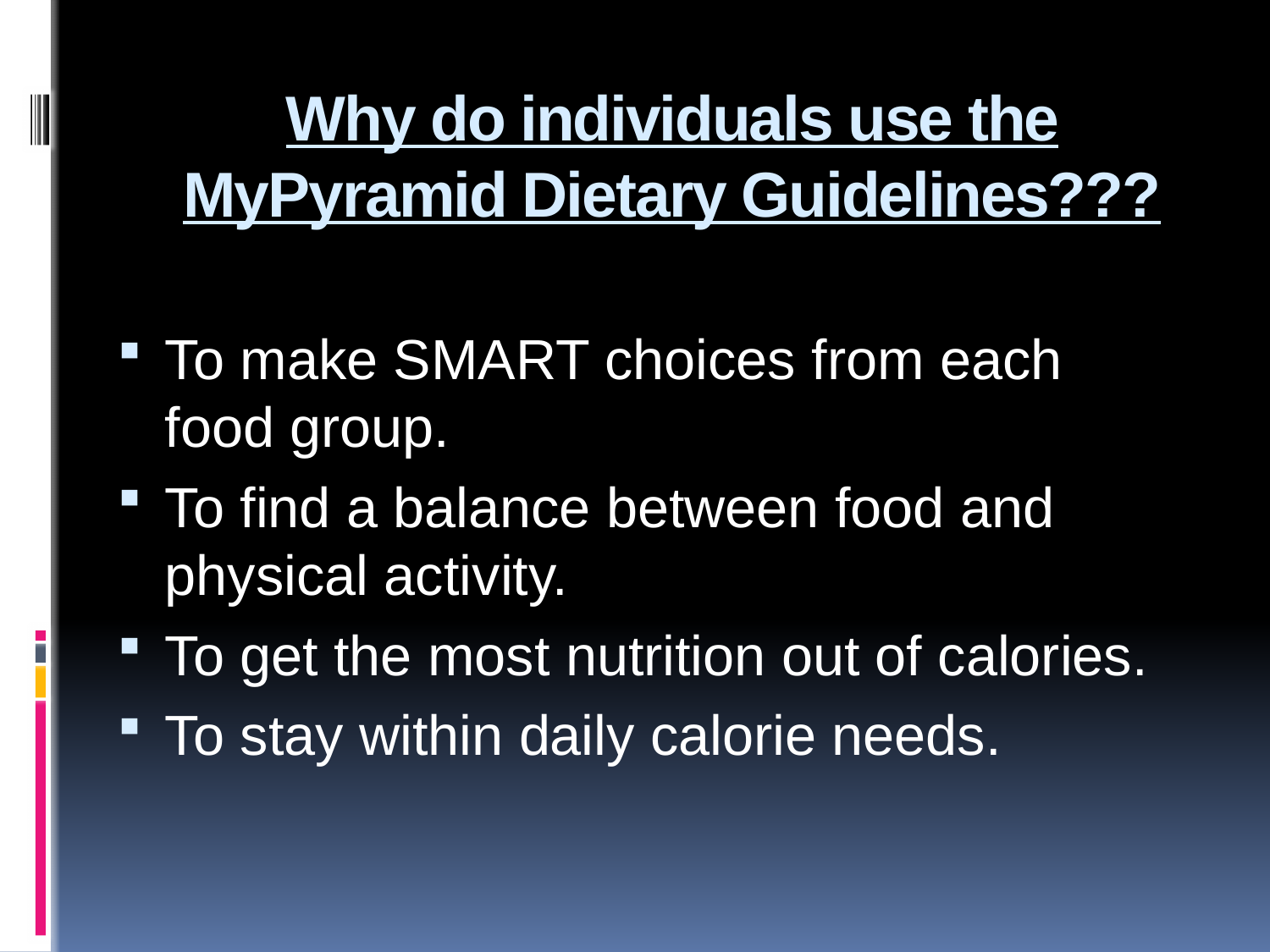

# Why do individuals use the MyPyramid Dietary Guidelines???
To make SMART choices from each food group.
To find a balance between food and physical activity.
To get the most nutrition out of calories.
To stay within daily calorie needs.